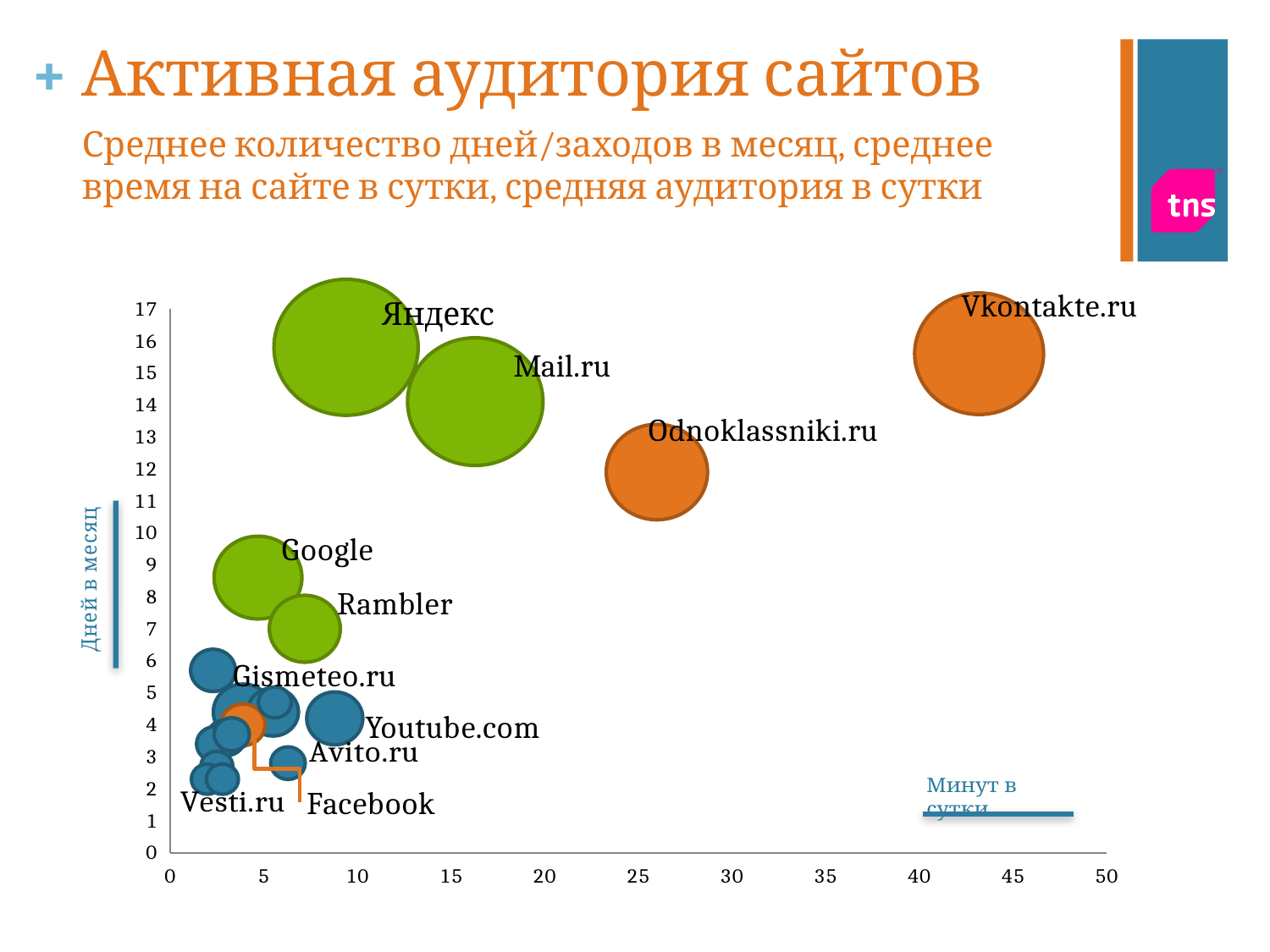

# Активная аудитория сайтов
Среднее количество дней/заходов в месяц, среднее время на сайте в сутки, средняя аудитория в сутки

### Chart

| Category |  |
|---|---|
Vkontakte.ru
 Яндекс
 Mail.ru
Odnoklassniki.ru
  Google
 Rambler
  Gismeteo.ru
 Youtube.com
 Facebook